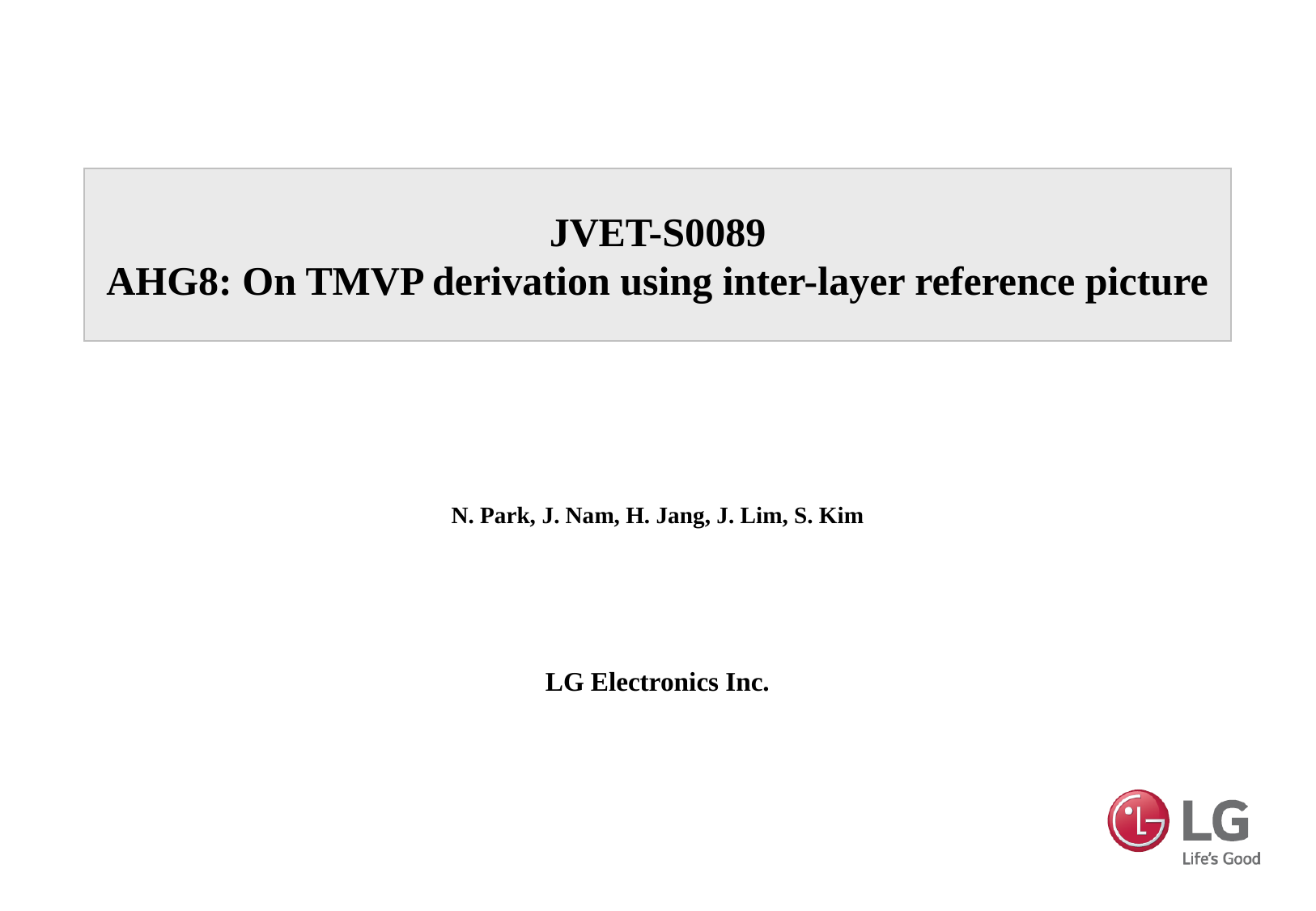

# JVET-S0089 AHG8: On TMVP derivation using inter-layer reference picture
N. Park, J. Nam, H. Jang, J. Lim, S. Kim